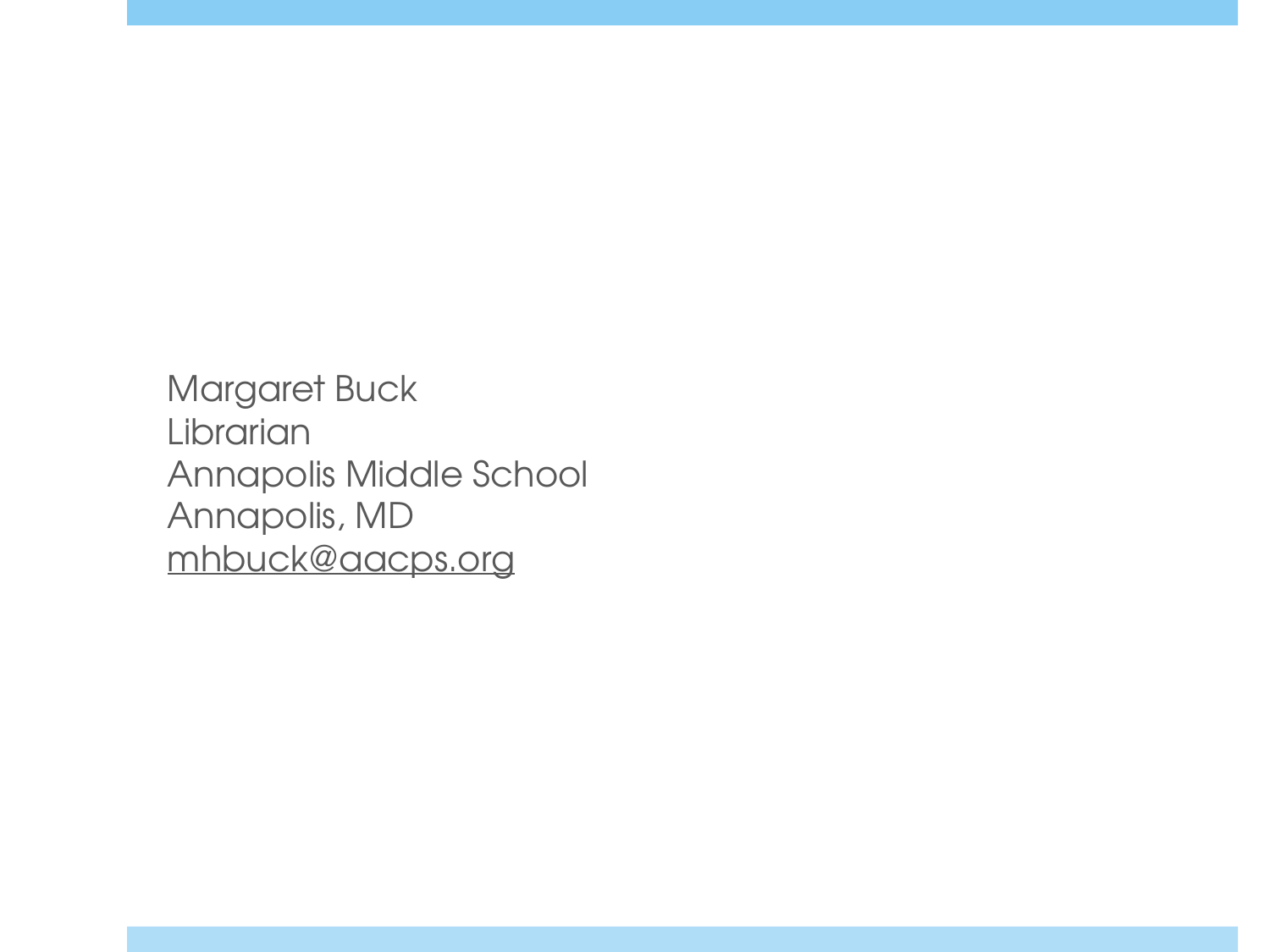

#
Margaret Buck
Librarian
Annapolis Middle School
Annapolis, MD
mhbuck@aacps.org